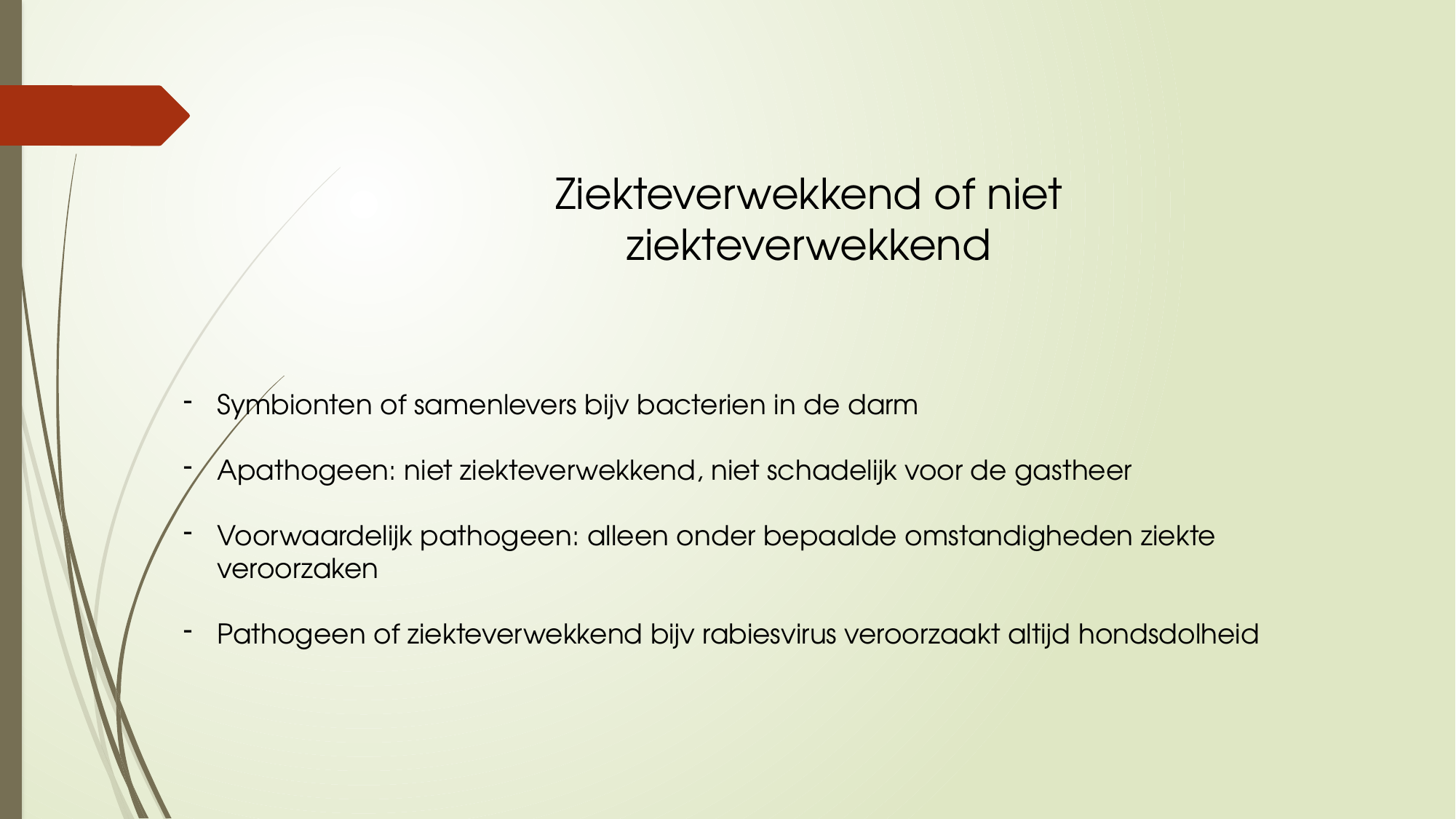

Ziekteverwekkend of niet ziekteverwekkend

Symbionten of samenlevers bijv bacterien in de darm

Apathogeen: niet ziekteverwekkend, niet schadelijk voor de gastheer

Voorwaardelijk pathogeen: alleen onder bepaalde omstandigheden ziekte veroorzaken

Pathogeen of ziekteverwekkend bijv rabiesvirus veroorzaakt altijd hondsdolheid